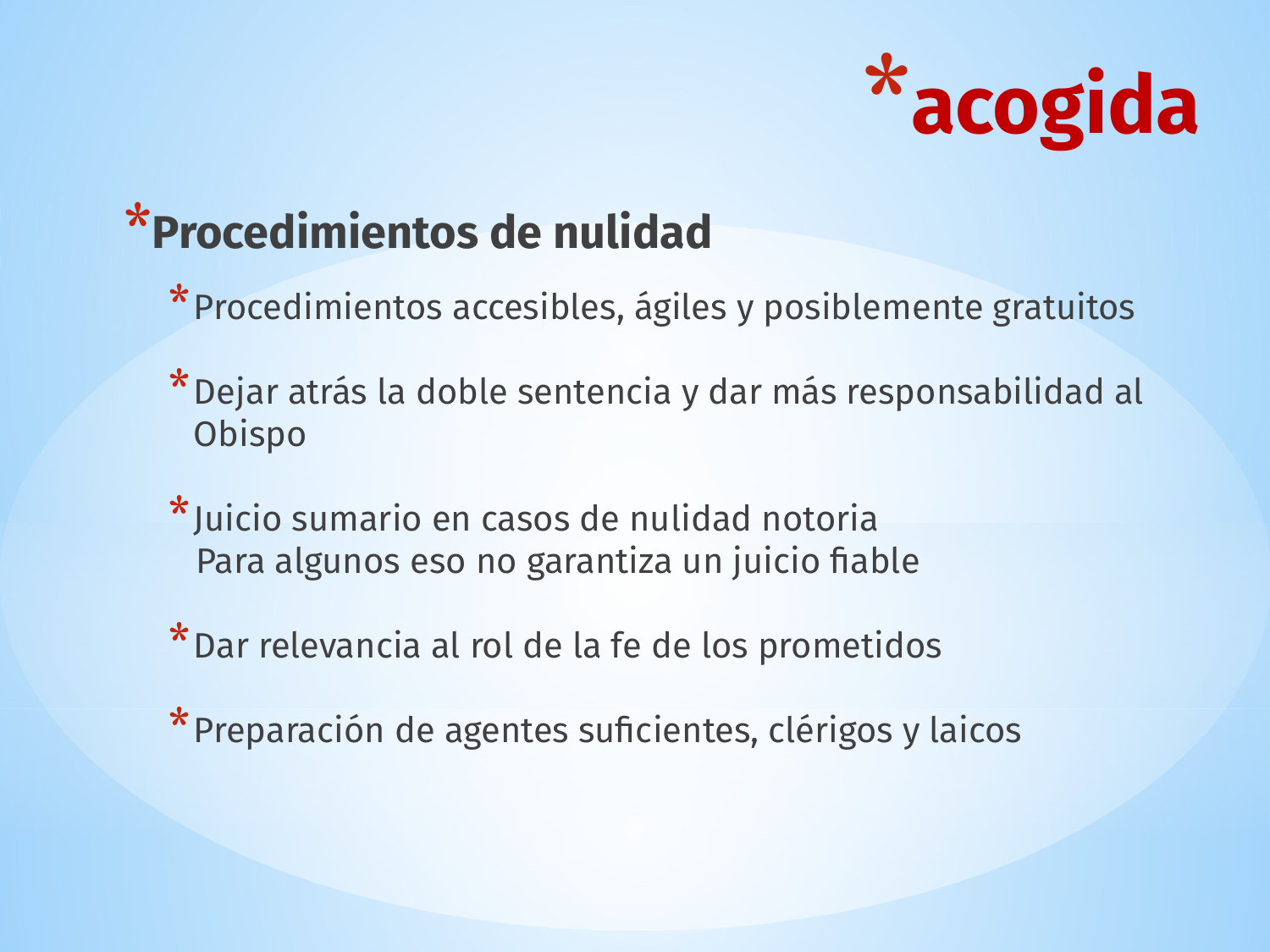

# acogida
Procedimientos de nulidad
Procedimientos accesibles, ágiles y posiblemente gratuitos
Dejar atrás la doble sentencia y dar más responsabilidad al Obispo
Juicio sumario en casos de nulidad notoria
   Para algunos eso no garantiza un juicio fiable
Dar relevancia al rol de la fe de los prometidos
Preparación de agentes suficientes, clérigos y laicos